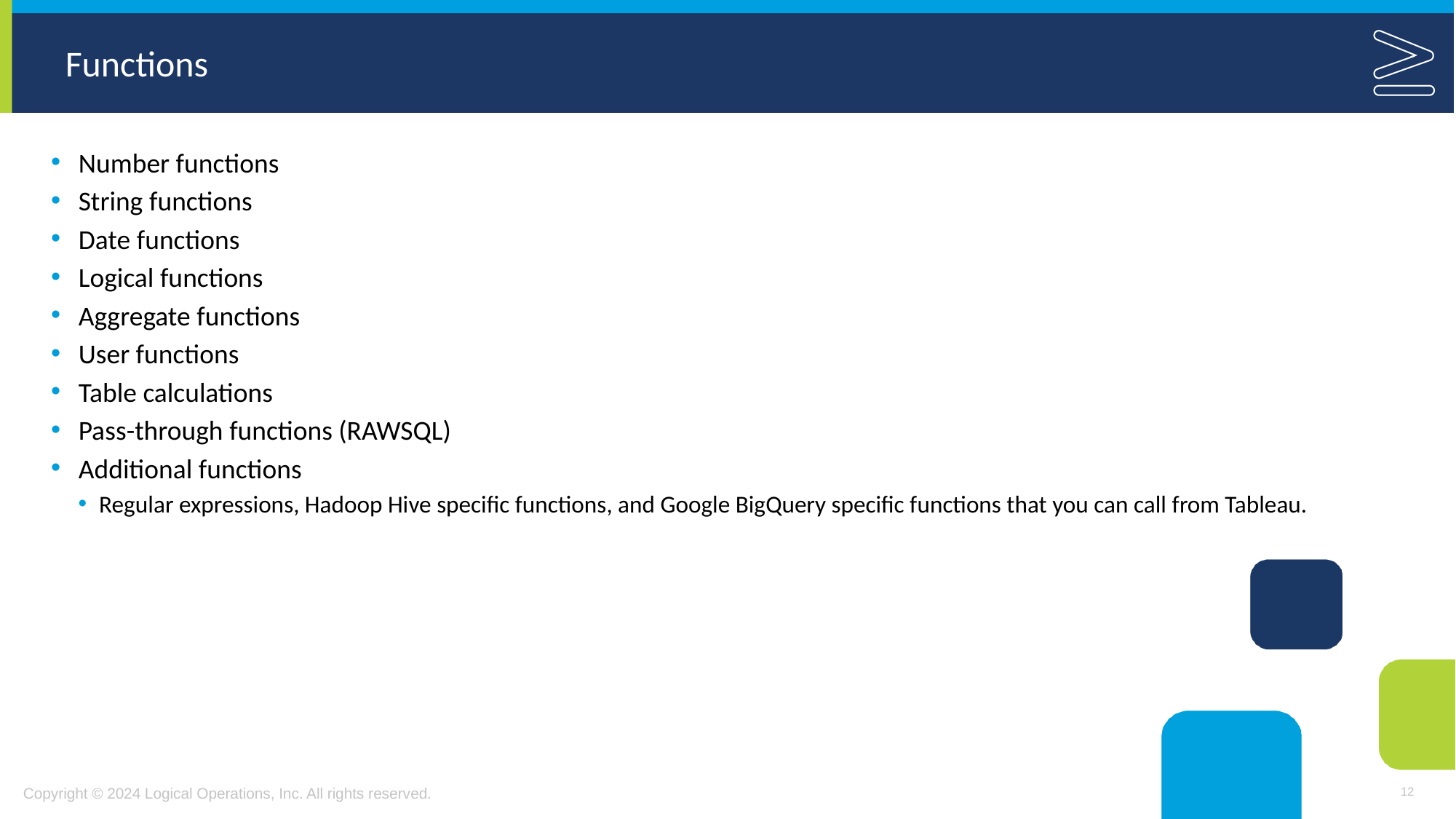

# Functions
Number functions
String functions
Date functions
Logical functions
Aggregate functions
User functions
Table calculations
Pass-through functions (RAWSQL)
Additional functions
Regular expressions, Hadoop Hive specific functions, and Google BigQuery specific functions that you can call from Tableau.
12